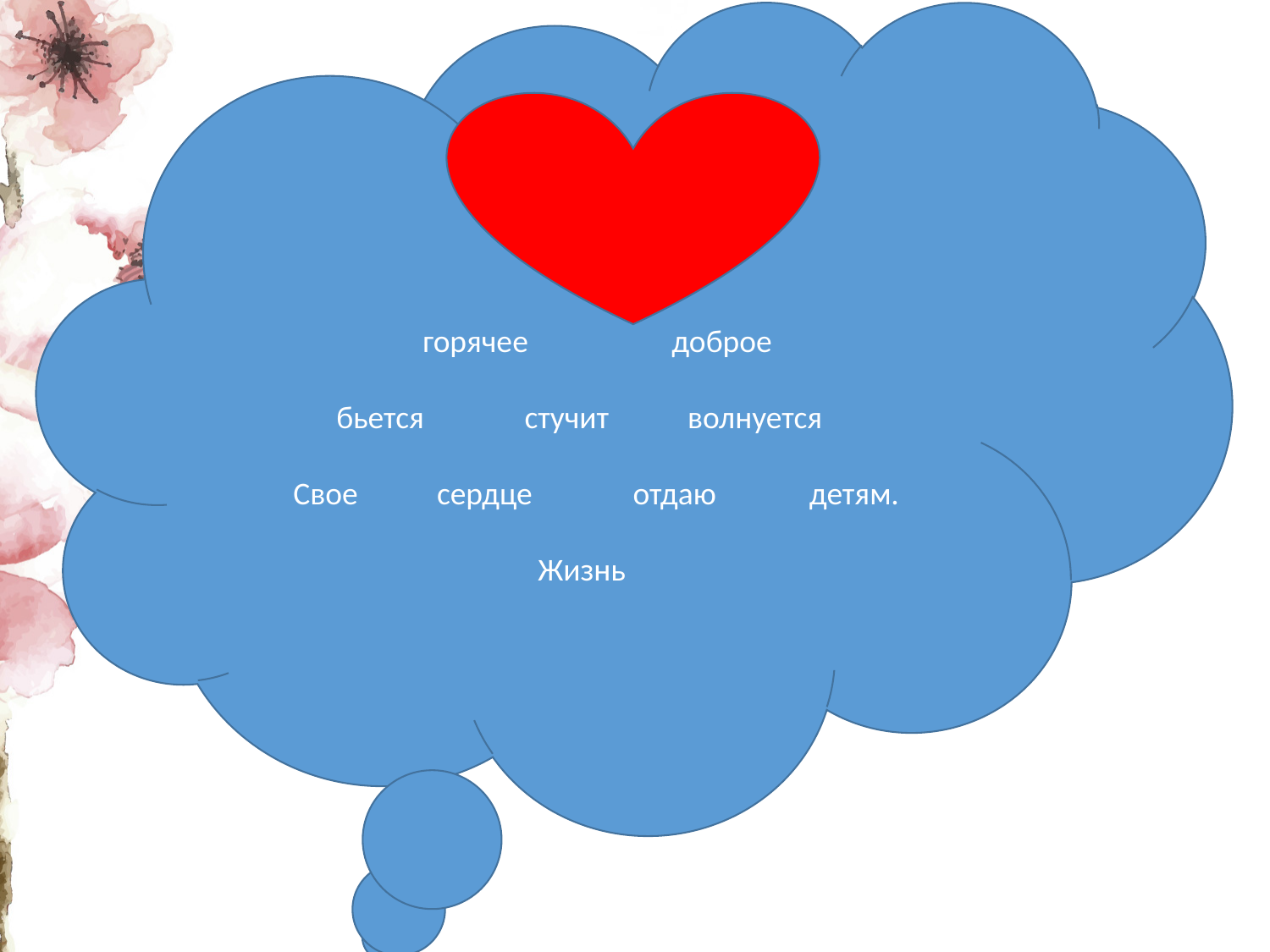

горячее                    доброе

                 бьется              стучит           волнуется

           Свое           сердце              отдаю             детям.

                                             Жизнь